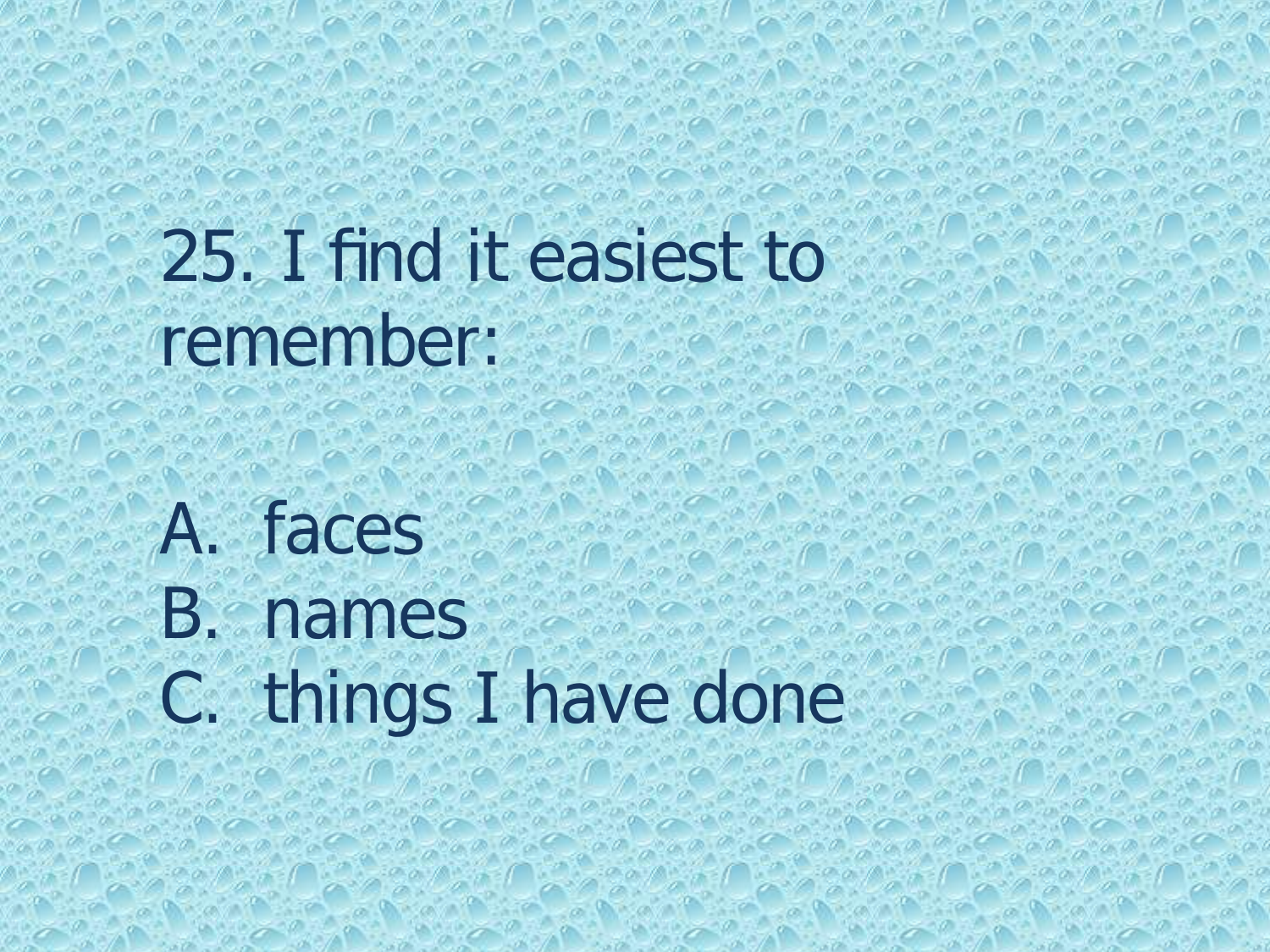

25. I find it easiest to remember:

faces
names
things I have done